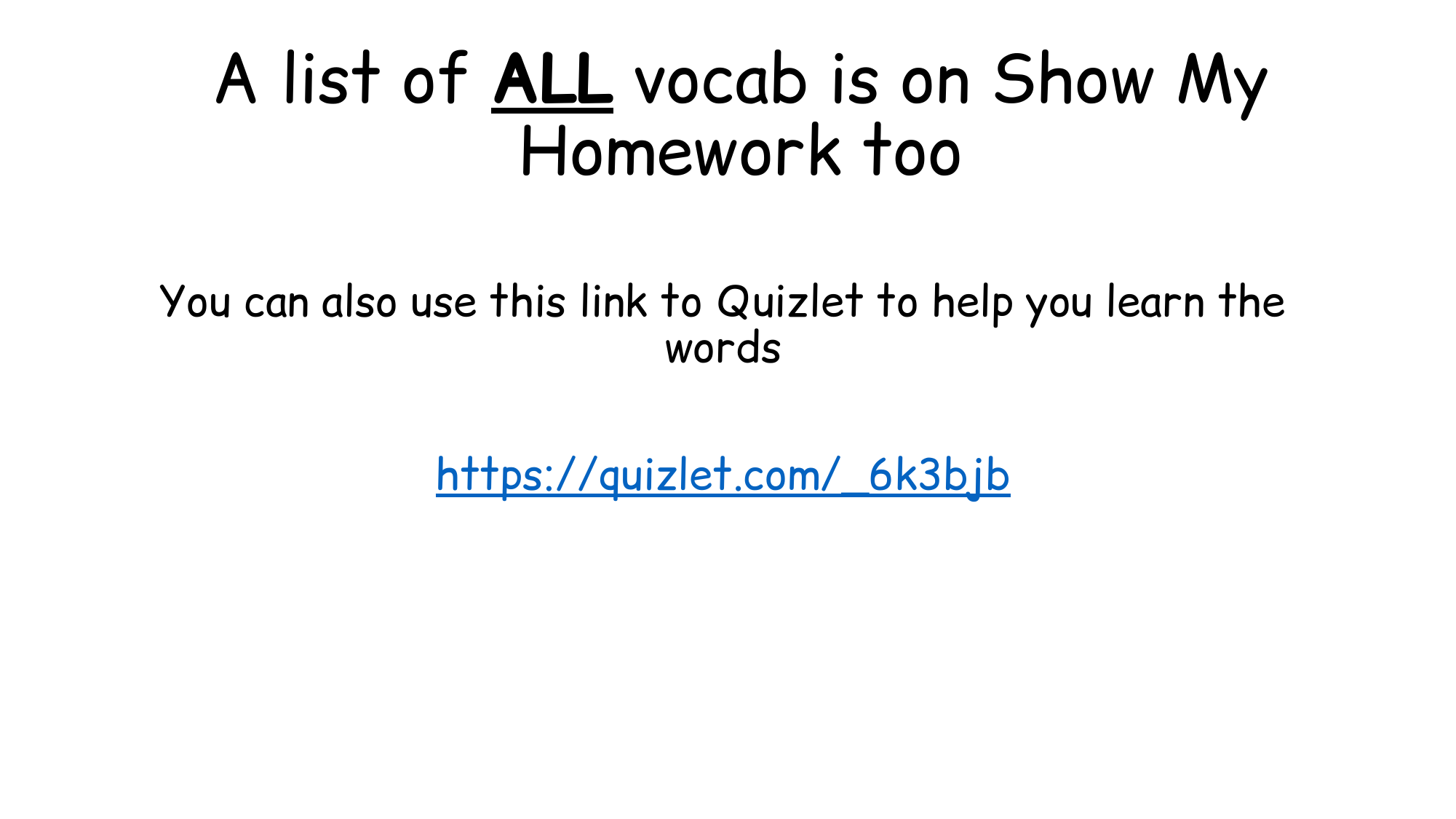

# A list of ALL vocab is on Show My Homework too
You can also use this link to Quizlet to help you learn the words

https://quizlet.com/_6k3bjb